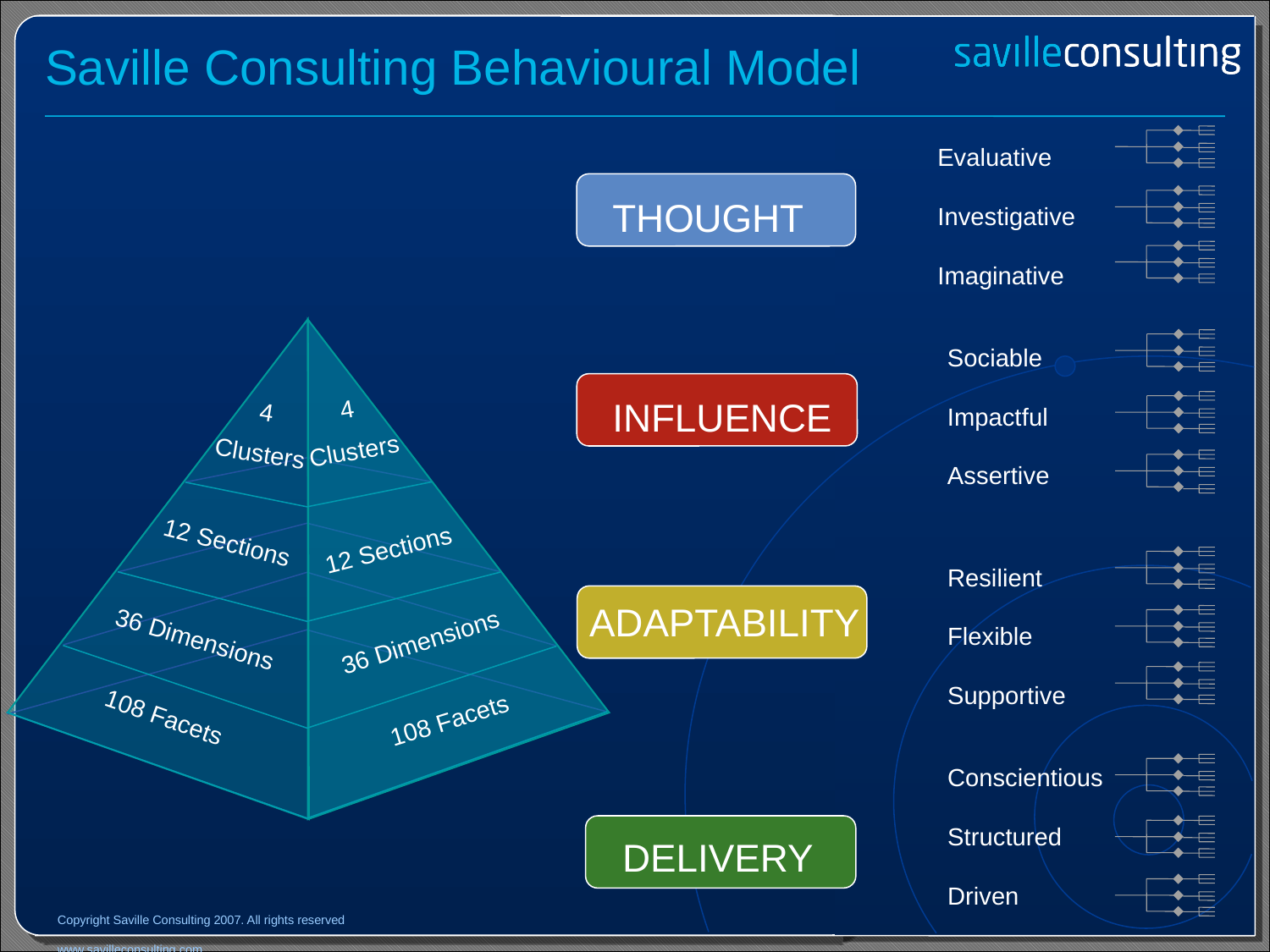

# Saville Consulting Behavioural Model
Evaluative
Investigative
Imaginative

THOUGHT

Sociable
Impactful
Assertive

INFLUENCE

4
Clusters
4
Clusters

12 Sections

Resilient
Flexible
Supportive
12 Sections

ADAPTABILITY

36 Dimensions
36 Dimensions

108 Facets
108 Facets

Conscientious
Structured
Driven
DELIVERY